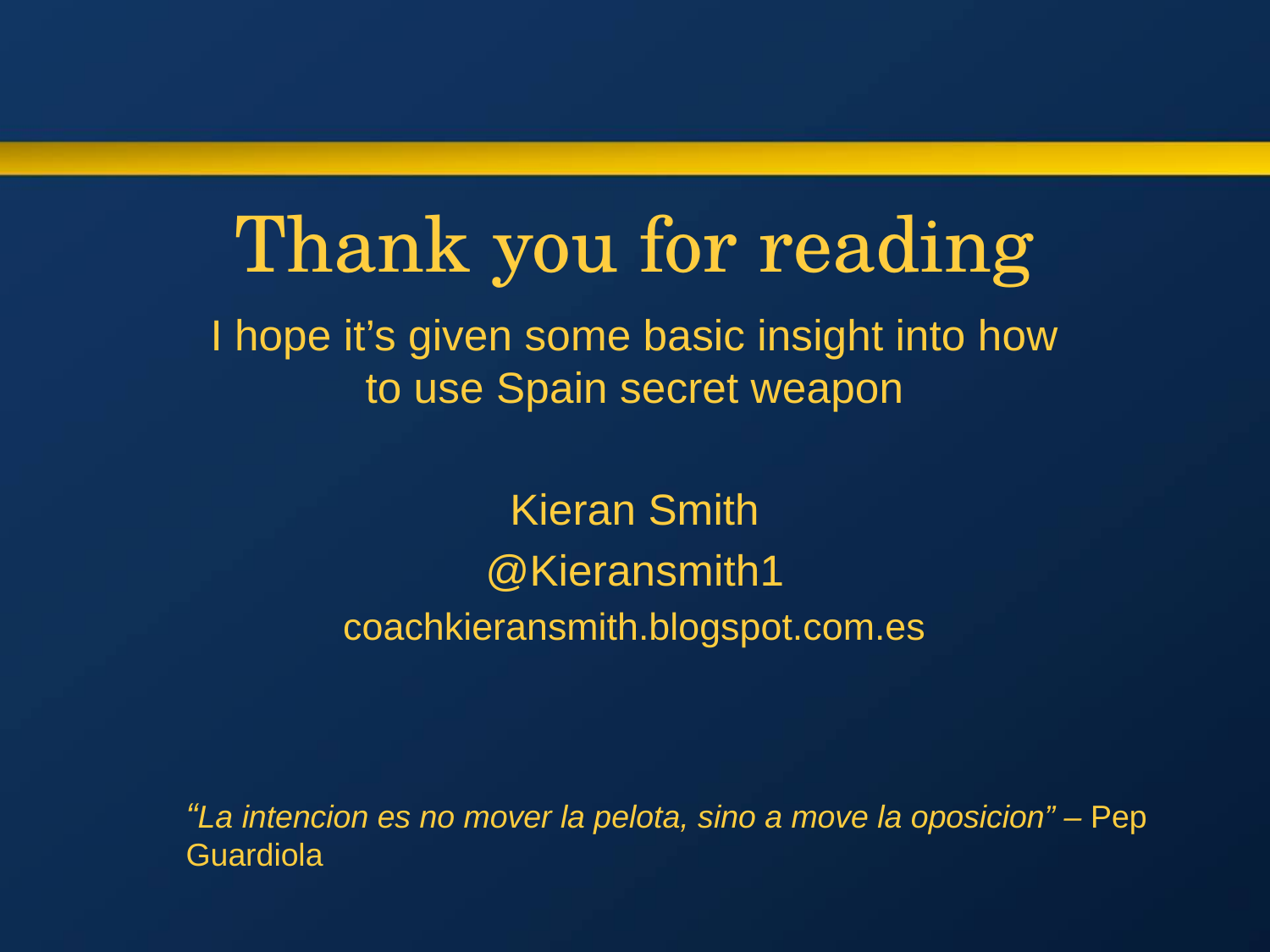

# Thank you for reading
I hope it’s given some basic insight into how to use Spain secret weapon

Kieran Smith
@Kieransmith1
coachkieransmith.blogspot.com.es
“La intencion es no mover la pelota, sino a move la oposicion” – Pep Guardiola